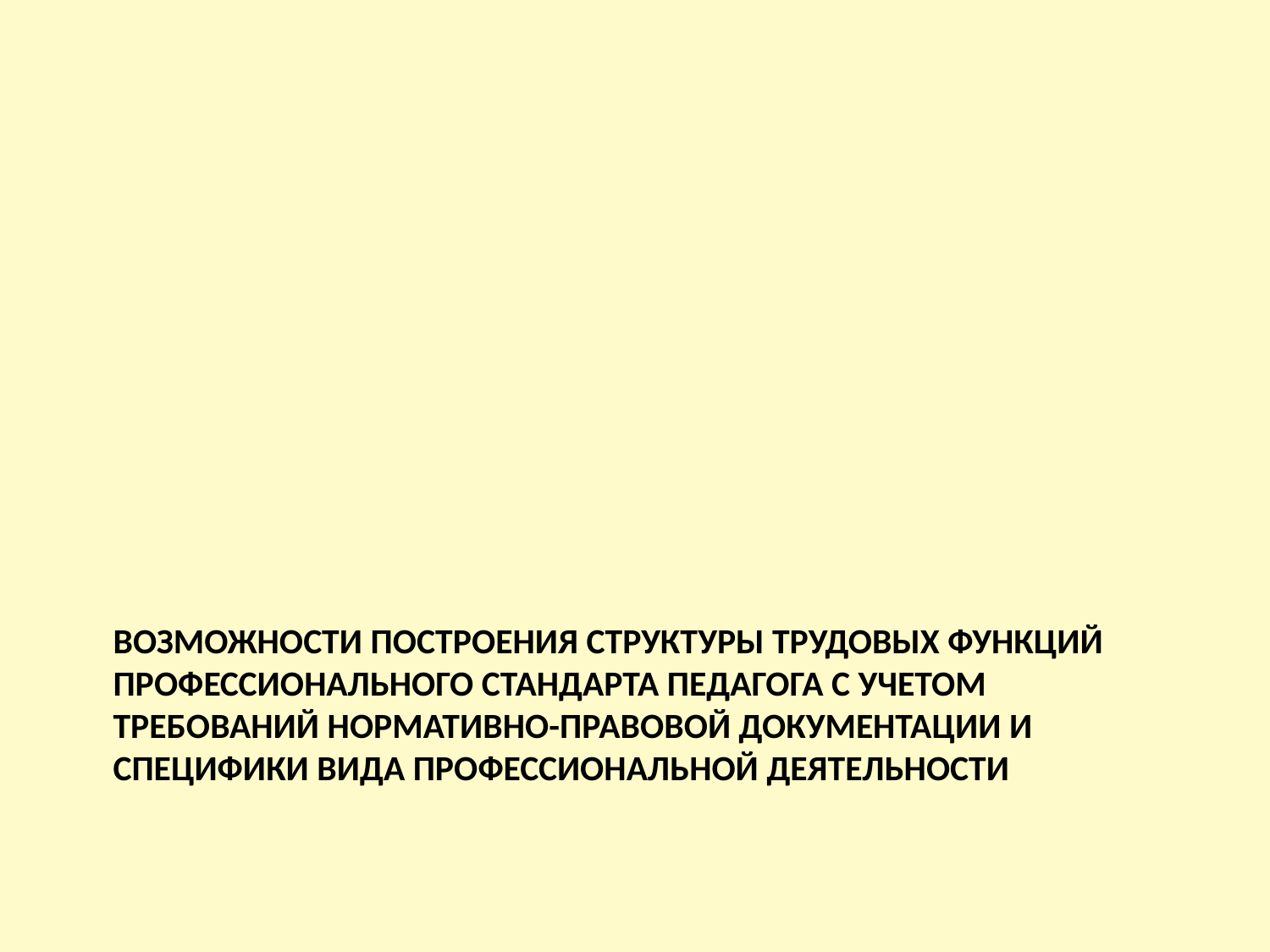

# Возможности построения структуры трудовых функций профессионального стандарта педагога с учетом требований нормативно-правовой документации и специфики вида профессиональной деятельности